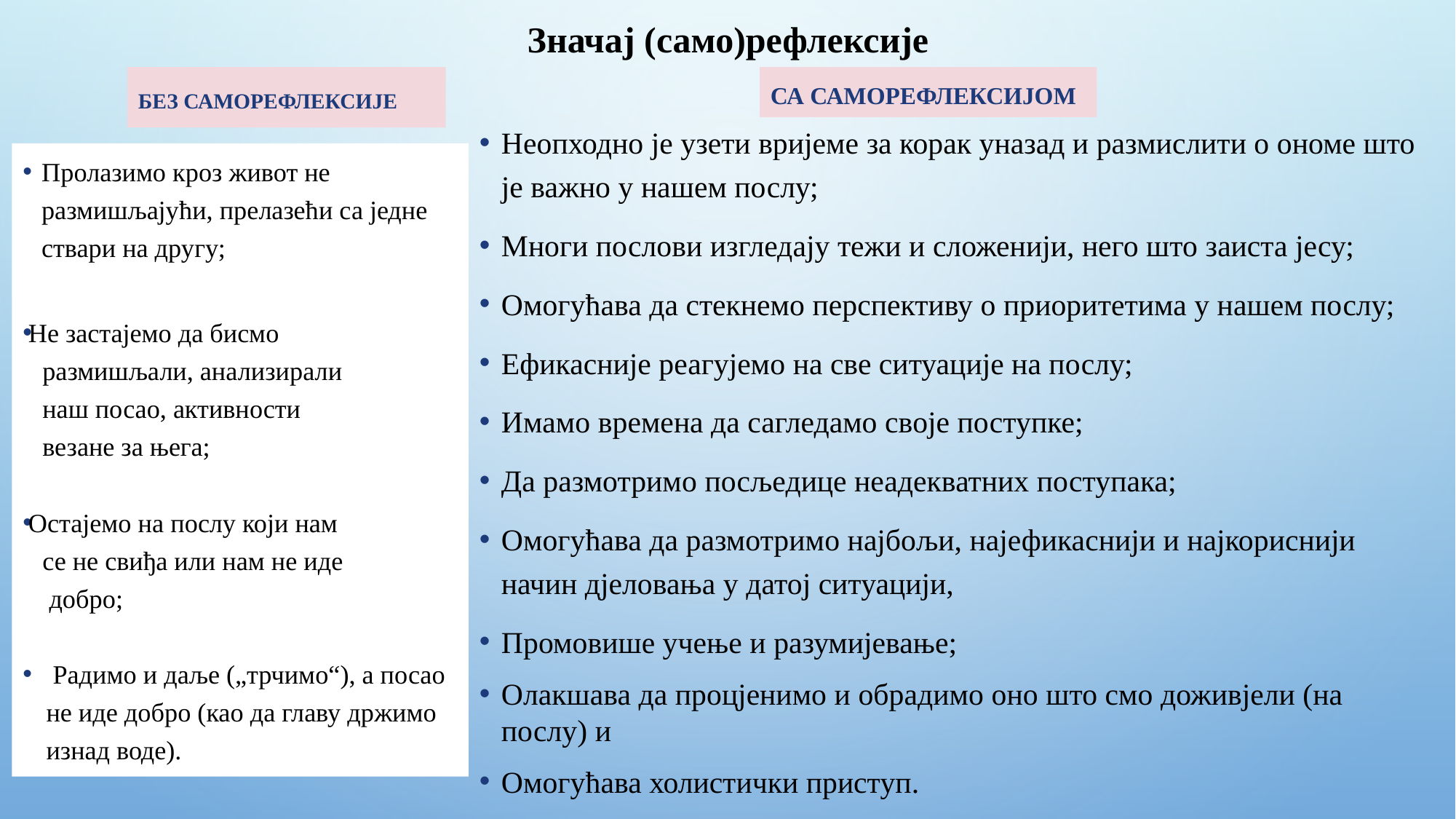

# Значај (само)рефлексије
Без саморефлексије
Са саморефлексијом
Неопходно је узети вријеме за корак уназад и размислити о ономе што је важно у нашем послу;
Многи послови изгледају тежи и сложенији, него што заиста јесу;
Омогућава да стекнемо перспективу о приоритетима у нашем послу;
Ефикасније реагујемо на све ситуације на послу;
Имамо времена да сагледамо своје поступке;
Да размотримо посљедице неадекватних поступака;
Омогућава да размотримо најбољи, најефикаснији и најкориснији начин дјеловања у датој ситуацији,
Промовише учење и разумијевање;
Олакшава да процјенимо и обрадимо оно што смо доживјели (на послу) и
Омогућава холистички приступ.

Пролазимо кроз живот не размишљајући, прелазећи са једне ствари на другу;

Не застајемо да бисмо
   размишљали, анализирали
   наш посао, активности
   везане за њега;

Остајемо на послу који нам
   се не свиђа или нам не иде
    добро;

 Радимо и даље („трчимо“), а посао не иде добро (као да главу држимо изнад воде).